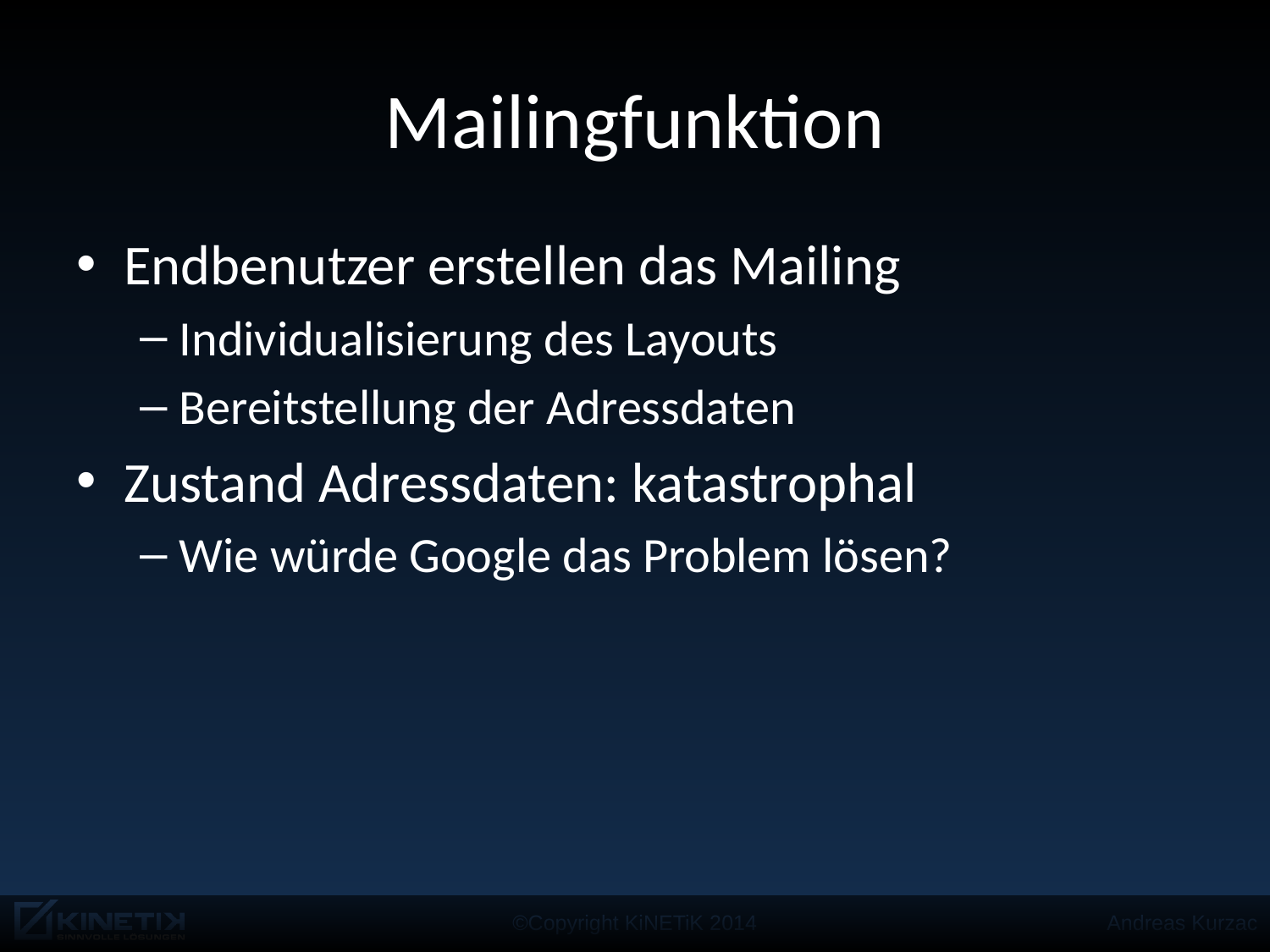

# Mailingfunktion
Endbenutzer erstellen das Mailing
Individualisierung des Layouts
Bereitstellung der Adressdaten
Zustand Adressdaten: katastrophal
Wie würde Google das Problem lösen?